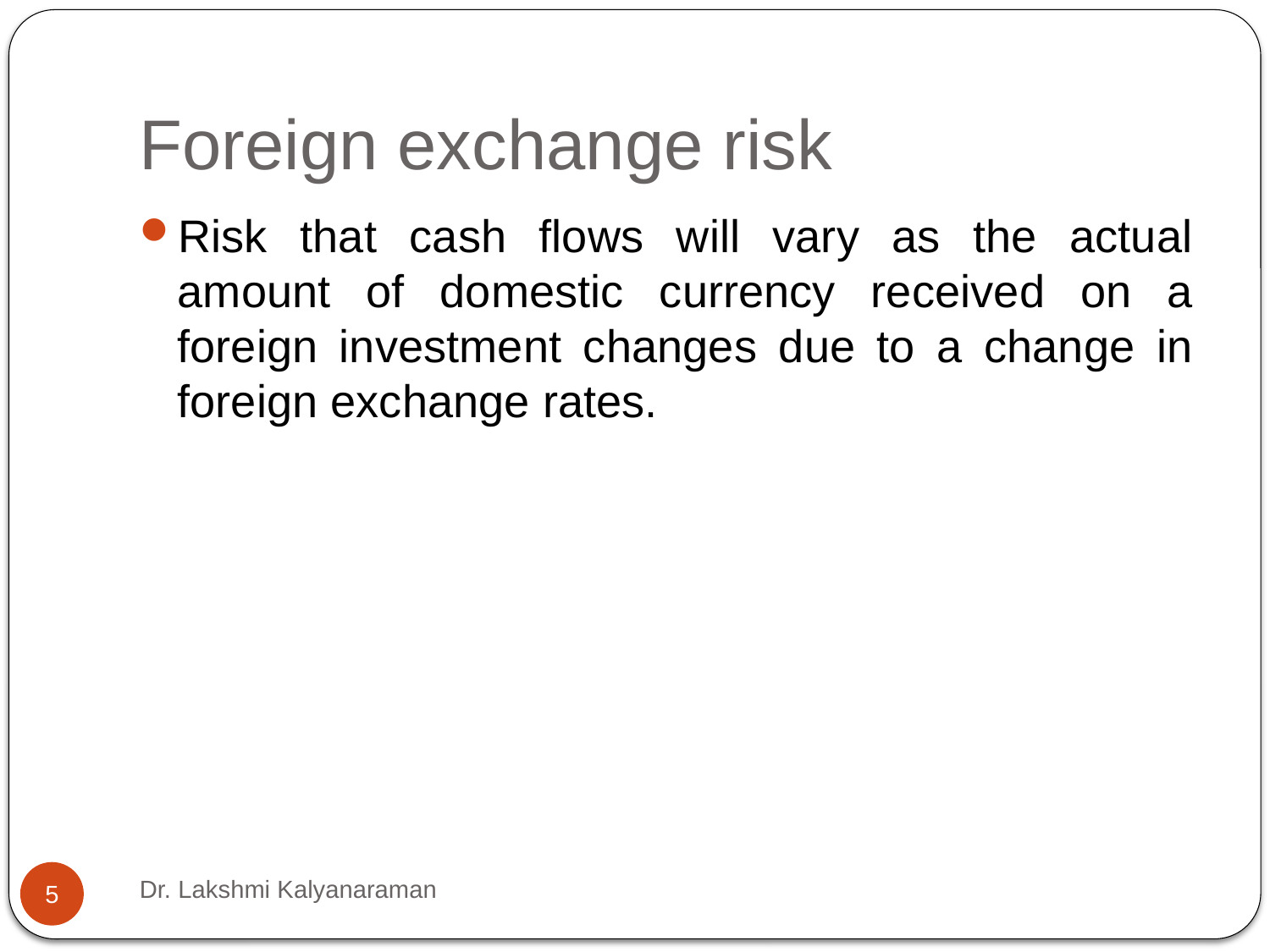

# Foreign exchange risk
Risk that cash flows will vary as the actual amount of domestic currency received on a foreign investment changes due to a change in foreign exchange rates.
Dr. Lakshmi Kalyanaraman
5